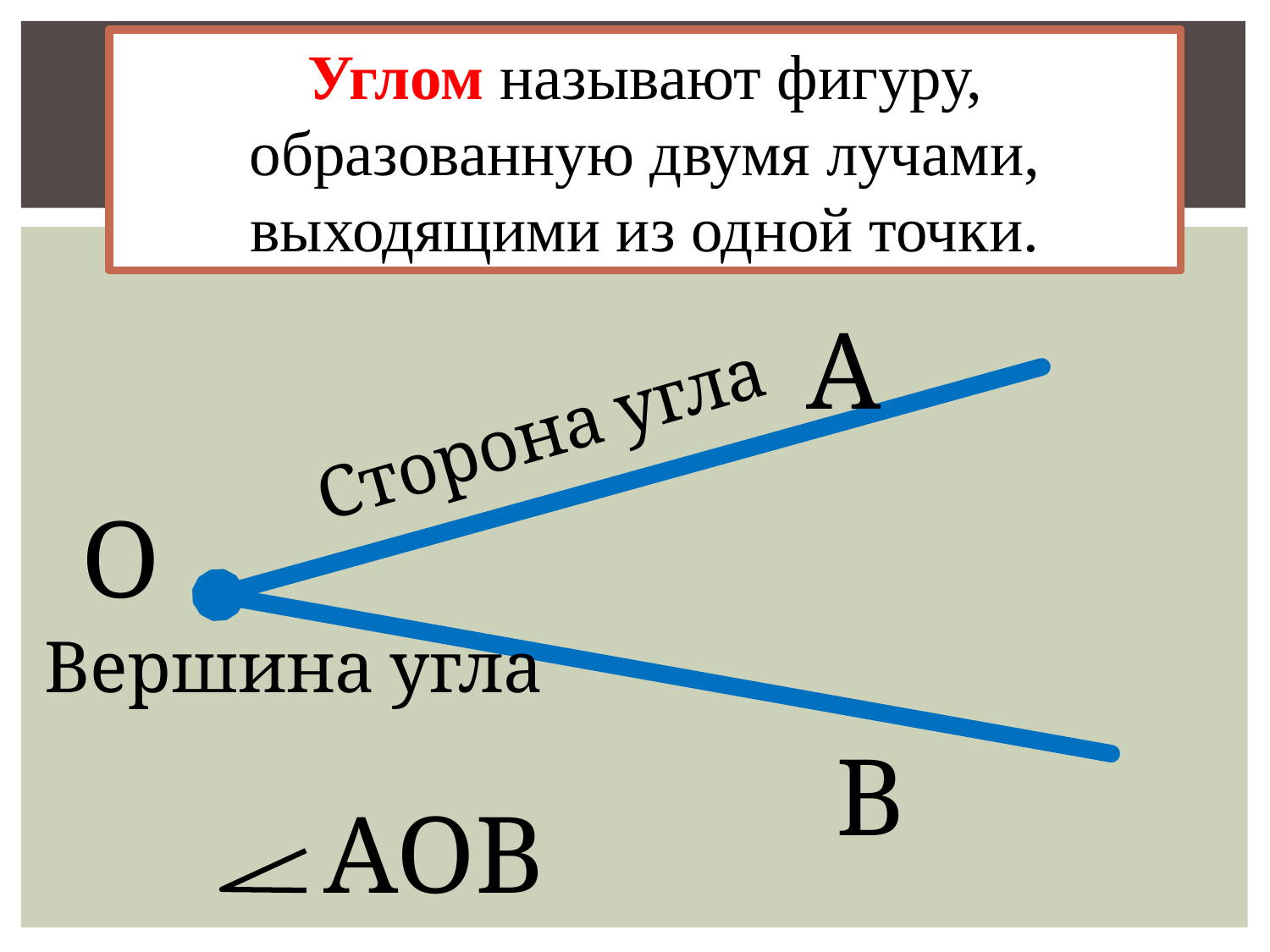

Углом называют фигуру,
образованную двумя лучами, выходящими из одной точки.
А
Сторона угла
О
Вершина угла
В
    АОВ